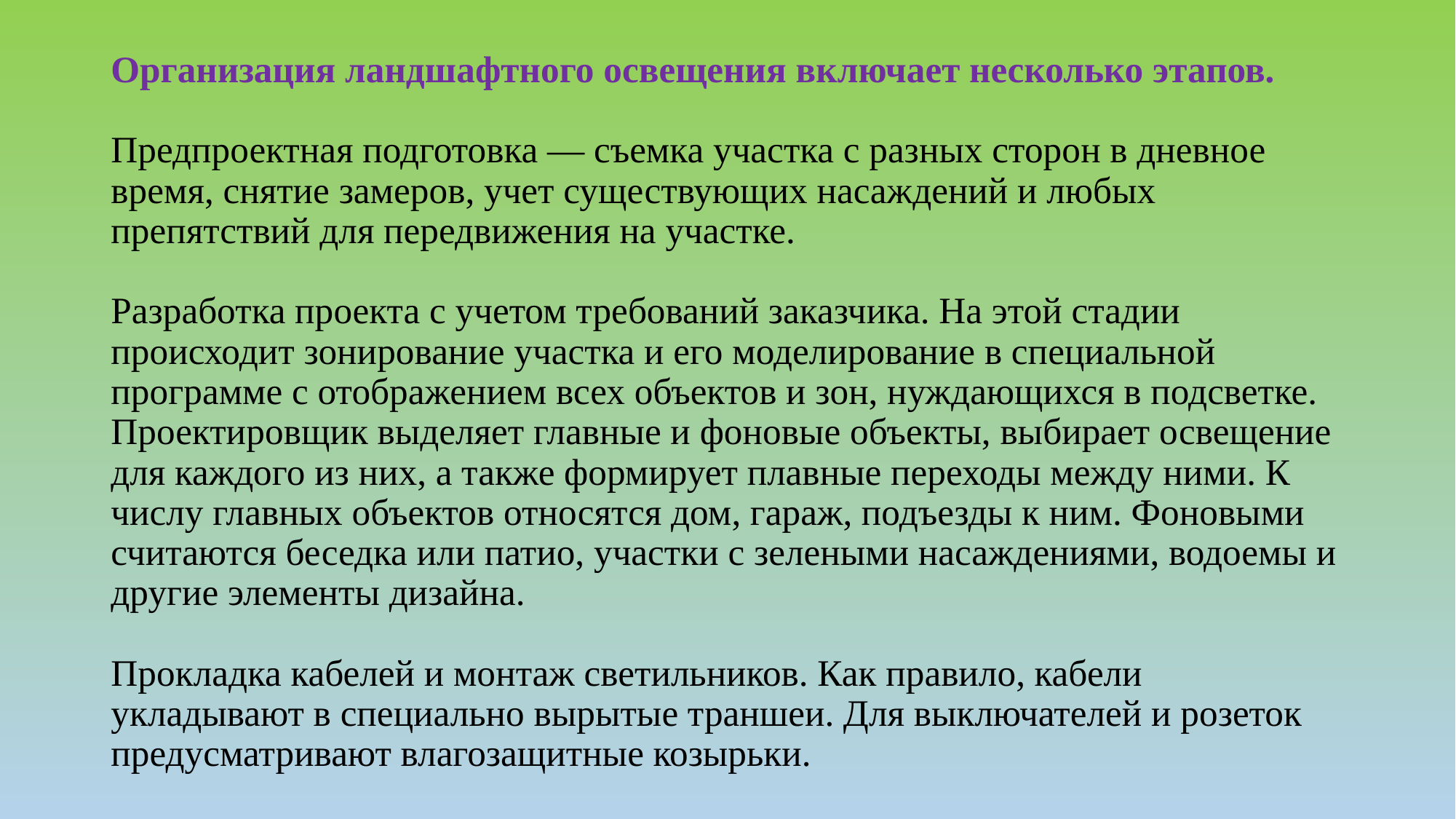

# Организация ландшафтного освещения включает несколько этапов. Предпроектная подготовка — съемка участка с разных сторон в дневное время, снятие замеров, учет существующих насаждений и любых препятствий для передвижения на участке. Разработка проекта с учетом требований заказчика. На этой стадии происходит зонирование участка и его моделирование в специальной программе с отображением всех объектов и зон, нуждающихся в подсветке. Проектировщик выделяет главные и фоновые объекты, выбирает освещение для каждого из них, а также формирует плавные переходы между ними. К числу главных объектов относятся дом, гараж, подъезды к ним. Фоновыми считаются беседка или патио, участки с зелеными насаждениями, водоемы и другие элементы дизайна. Прокладка кабелей и монтаж светильников. Как правило, кабели укладывают в специально вырытые траншеи. Для выключателей и розеток предусматривают влагозащитные козырьки.